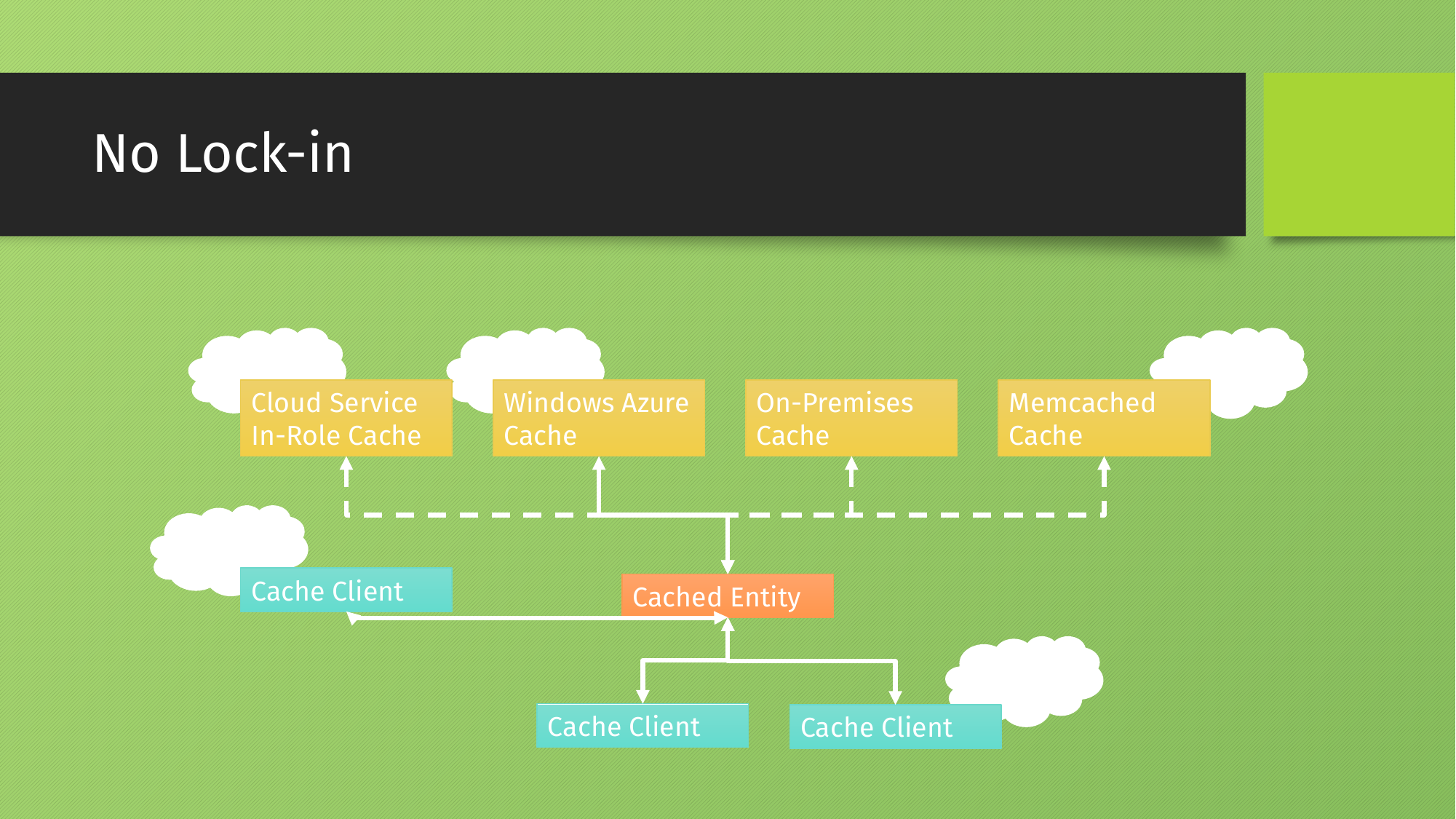

# No Lock-in

Memcached
Cache
On-Premises Cache
Cloud Service
In-Role Cache
Windows Azure
Cache

Cache Client
Cached Entity

Cache Client
Cache Client